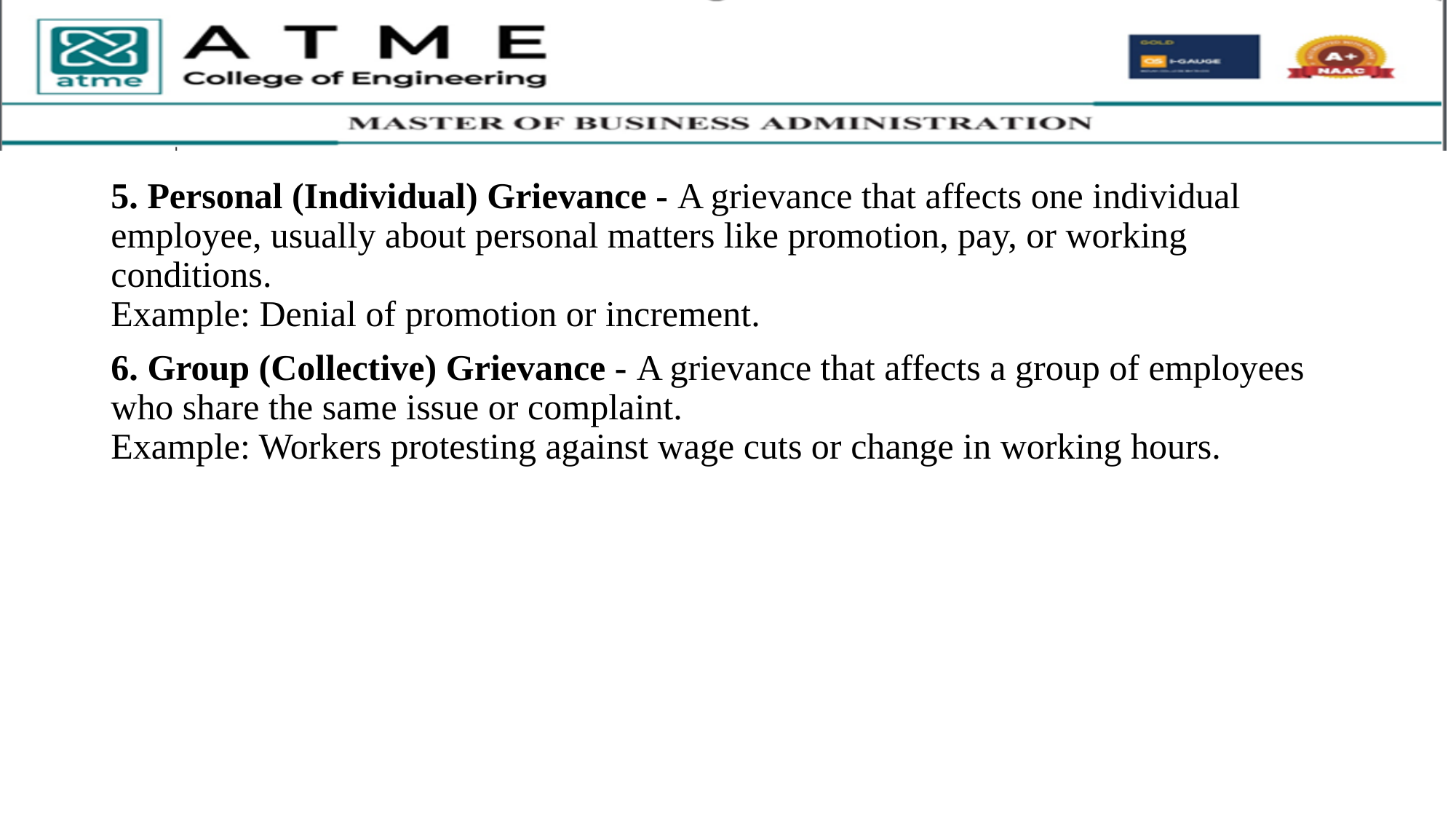

5. Personal (Individual) Grievance - A grievance that affects one individual employee, usually about personal matters like promotion, pay, or working conditions.
Example: Denial of promotion or increment.
6. Group (Collective) Grievance - A grievance that affects a group of employees who share the same issue or complaint.
Example: Workers protesting against wage cuts or change in working hours.